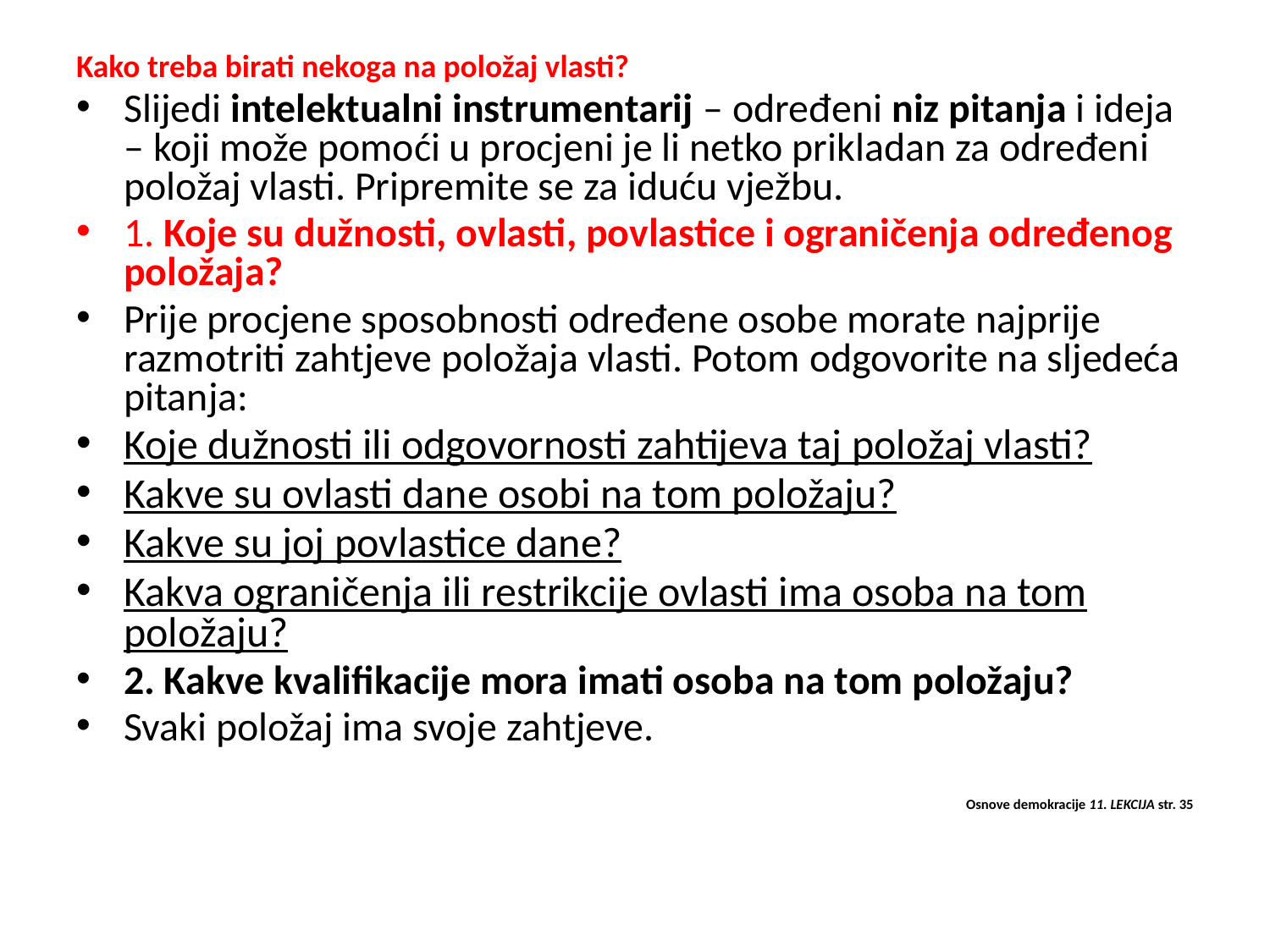

Kako treba birati nekoga na položaj vlasti?
Slijedi intelektualni instrumentarij – određeni niz pitanja i ideja – koji može pomoći u procjeni je li netko prikladan za određeni položaj vlasti. Pripremite se za iduću vježbu.
1. Koje su dužnosti, ovlasti, povlastice i ograničenja određenog položaja?
Prije procjene sposobnosti određene osobe morate najprije razmotriti zahtjeve položaja vlasti. Potom odgovorite na sljedeća pitanja:
Koje dužnosti ili odgovornosti zahtijeva taj položaj vlasti?
Kakve su ovlasti dane osobi na tom položaju?
Kakve su joj povlastice dane?
Kakva ograničenja ili restrikcije ovlasti ima osoba na tom položaju?
2. Kakve kvalifikacije mora imati osoba na tom položaju?
Svaki položaj ima svoje zahtjeve.

Osnove demokracije 11. LEKCIJA str. 35